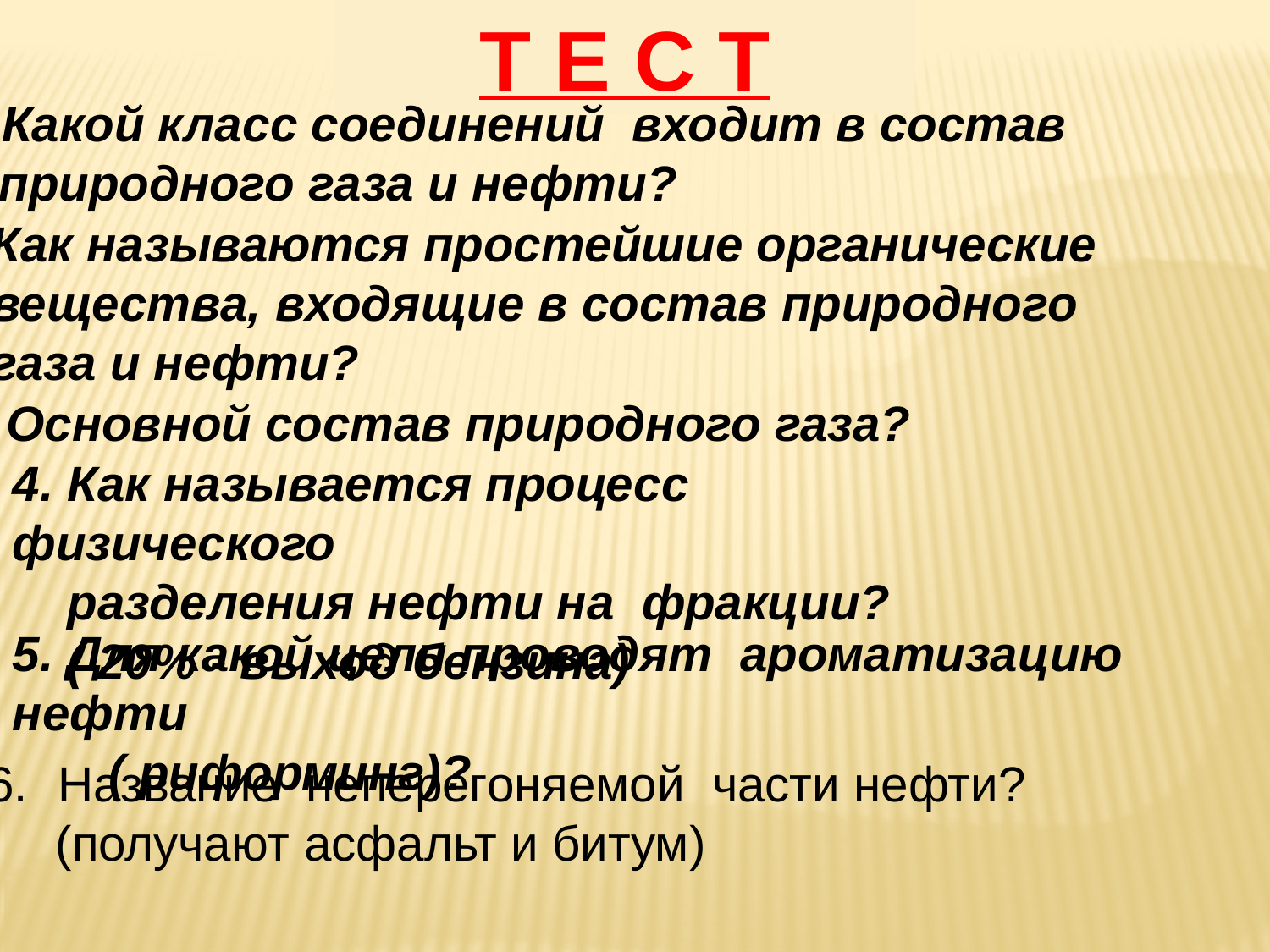

Т Е С Т
Какой класс соединений  входит в состав
     природного газа и нефти?
2. Как называются простейшие органические
    вещества, входящие в состав природного
    газа и нефти?
3. Основной состав природного газа?

4. Как называется процесс физического
    разделения нефти на  фракции?
    ( 20% - выход бензина)

5. Для какой цели проводят  ароматизацию  нефти
       ( риформинг)?
Название  неперегоняемой  части нефти?
     (получают асфальт и битум)